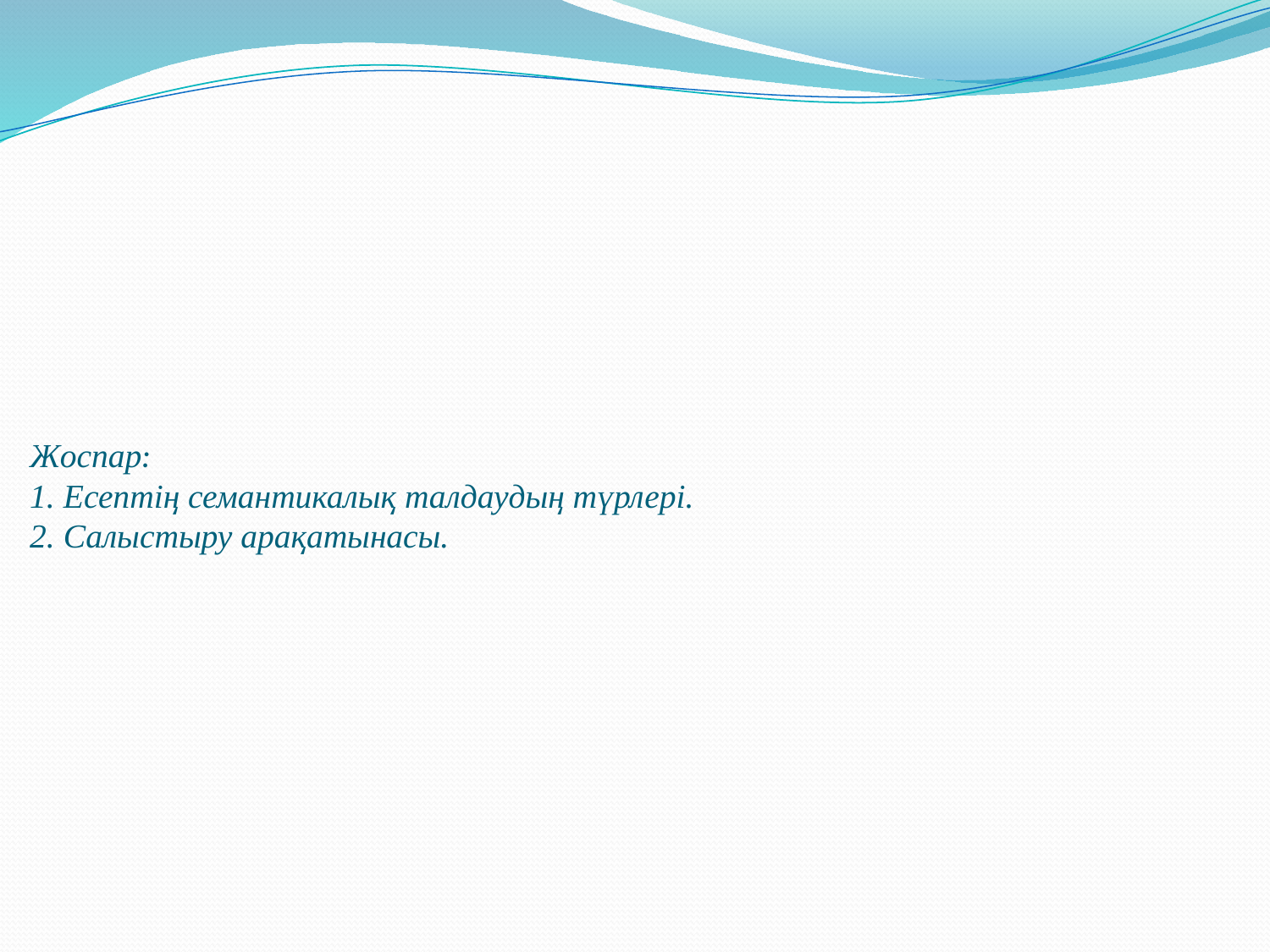

# Жоспар: 1. Есептің семантикалық талдаудың түрлері. 2. Салыстыру арақатынасы.